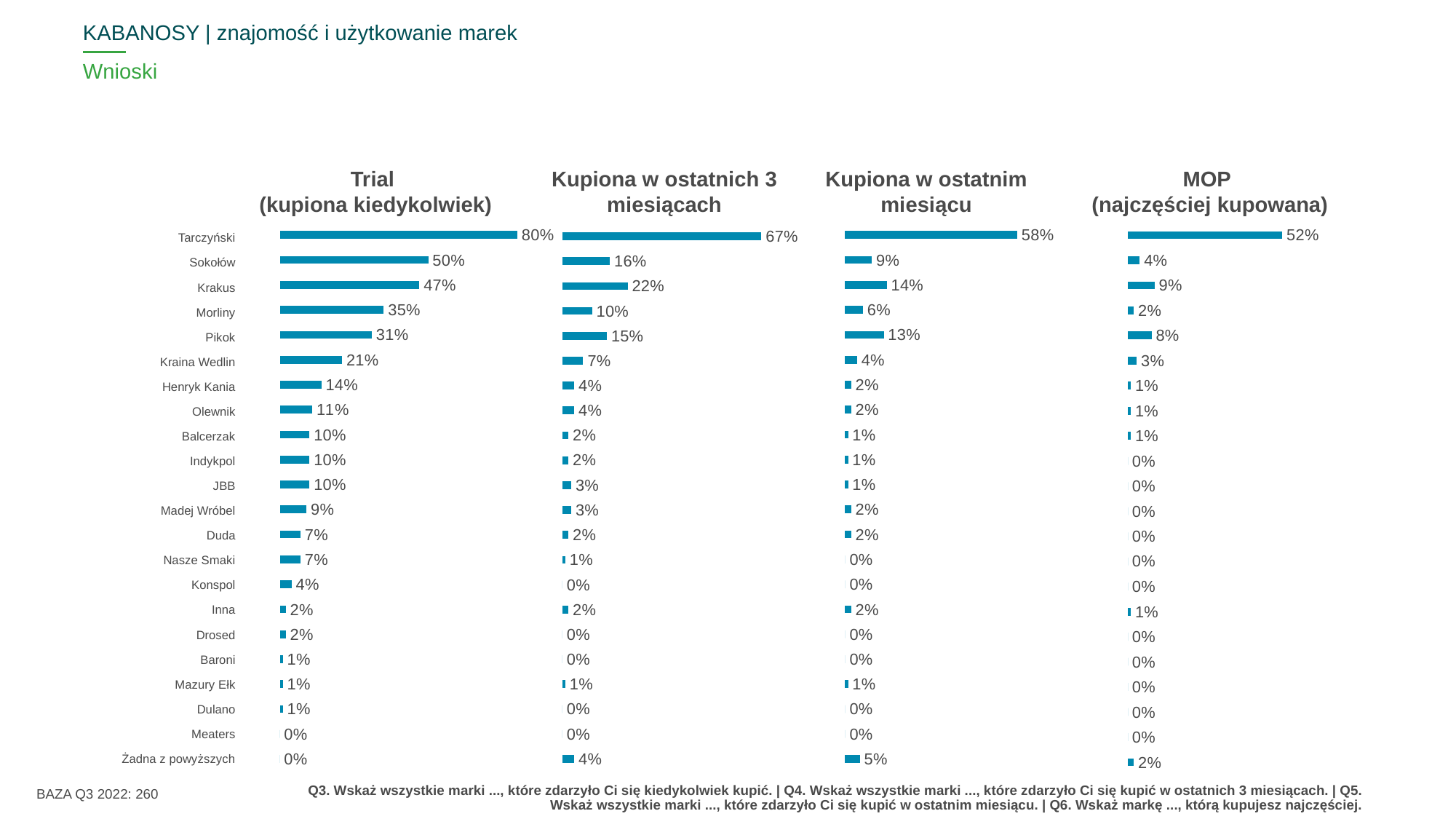

KABANOSY | znajomość i użytkowanie marek
# Wnioski
Trial
(kupiona kiedykolwiek)
Kupiona w ostatnich 3 miesiącach
Kupiona w ostatnim miesiącu
MOP
(najczęściej kupowana)
| ^DELROW^ |
| --- |
| Tarczyński |
| Sokołów |
| Krakus |
| Morliny |
| Pikok |
| Kraina Wedlin |
| Henryk Kania |
| Olewnik |
| Balcerzak |
| Indykpol |
| JBB |
| Madej Wróbel |
| Duda |
| Nasze Smaki |
| Konspol |
| Inna |
| Drosed |
| Baroni |
| Mazury Ełk |
| Dulano |
| Meaters |
| Żadna z powyższych |

### Chart

| Category | MOP |
|---|---|
| Tarczyński | 0.52 |
| Sokołów | 0.04 |
| Krakus | 0.09 |
| Morliny | 0.02 |
| Pikok | 0.08 |
| Kraina Wedlin | 0.03 |
| Henryk Kania | 0.01 |
| Olewnik | 0.01 |
| Balcerzak | 0.01 |
| Indykpol | 0.0 |
| JBB | 0.0 |
| Madej Wróbel | 0.0 |
| Duda | 0.0 |
| Nasze Smaki | 0.0 |
| Konspol | 0.0 |
| Inna | 0.01 |
| Drosed | 0.0 |
| Baroni | 0.0 |
| Mazury Ełk | 0.0 |
| Dulano | 0.0 |
| Meaters | 0.0 |
| Żadna z powyższych | 0.02 |

### Chart

| Category | last 3m |
|---|---|
| Tarczyński | 0.67 |
| Sokołów | 0.16 |
| Krakus | 0.22 |
| Morliny | 0.1 |
| Pikok | 0.15 |
| Kraina Wedlin | 0.07 |
| Henryk Kania | 0.04 |
| Olewnik | 0.04 |
| Balcerzak | 0.02 |
| Indykpol | 0.02 |
| JBB | 0.03 |
| Madej Wróbel | 0.03 |
| Duda | 0.02 |
| Nasze Smaki | 0.01 |
| Konspol | 0.0 |
| Inna | 0.02 |
| Drosed | 0.0 |
| Baroni | 0.0 |
| Mazury Ełk | 0.01 |
| Dulano | 0.0 |
| Meaters | 0.0 |
| Żadna z powyższych | 0.04 |

### Chart

| Category | last m |
|---|---|
| Tarczyński | 0.58 |
| Sokołów | 0.09 |
| Krakus | 0.14 |
| Morliny | 0.06 |
| Pikok | 0.13 |
| Kraina Wedlin | 0.04 |
| Henryk Kania | 0.02 |
| Olewnik | 0.02 |
| Balcerzak | 0.01 |
| Indykpol | 0.01 |
| JBB | 0.01 |
| Madej Wróbel | 0.02 |
| Duda | 0.02 |
| Nasze Smaki | 0.0 |
| Konspol | 0.0 |
| Inna | 0.02 |
| Drosed | 0.0 |
| Baroni | 0.0 |
| Mazury Ełk | 0.01 |
| Dulano | 0.0 |
| Meaters | 0.0 |
| Żadna z powyższych | 0.05 |

### Chart

| Category | trial |
|---|---|
| Tarczyński | 0.8 |
| Sokołów | 0.5 |
| Krakus | 0.47 |
| Morliny | 0.35 |
| Pikok | 0.31 |
| Kraina Wedlin | 0.21 |
| Henryk Kania | 0.14 |
| Olewnik | 0.11 |
| Balcerzak | 0.1 |
| Indykpol | 0.1 |
| JBB | 0.1 |
| Madej Wróbel | 0.09 |
| Duda | 0.07 |
| Nasze Smaki | 0.07 |
| Konspol | 0.04 |
| Inna | 0.02 |
| Drosed | 0.02 |
| Baroni | 0.01 |
| Mazury Ełk | 0.01 |
| Dulano | 0.01 |
| Meaters | 0.0 |
| Żadna z powyższych | 0.0 |

BAZA Q3 2022: 260
Q3. Wskaż wszystkie marki ..., które zdarzyło Ci się kiedykolwiek kupić. | Q4. Wskaż wszystkie marki ..., które zdarzyło Ci się kupić w ostatnich 3 miesiącach. | Q5. Wskaż wszystkie marki ..., które zdarzyło Ci się kupić w ostatnim miesiącu. | Q6. Wskaż markę ..., którą kupujesz najczęściej.